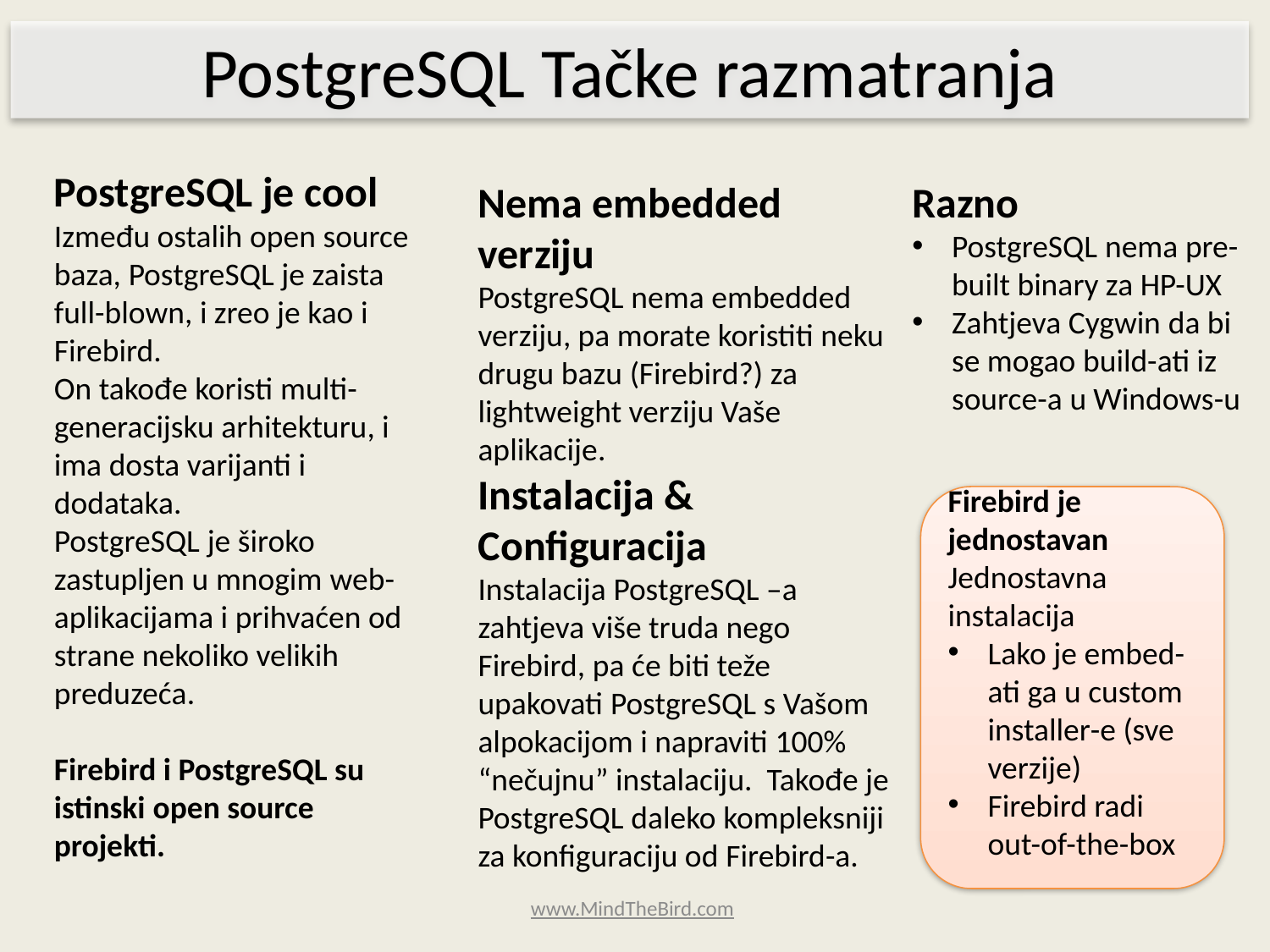

PostgreSQL Tačke razmatranja
PostgreSQL je cool
Između ostalih open source baza, PostgreSQL je zaista full-blown, i zreo je kao i Firebird.
On takođe koristi multi-generacijsku arhitekturu, i ima dosta varijanti i dodataka.
PostgreSQL je široko zastupljen u mnogim web-aplikacijama i prihvaćen od strane nekoliko velikih preduzeća.

Firebird i PostgreSQL su istinski open source projekti.
Nema embedded verziju
PostgreSQL nema embedded verziju, pa morate koristiti neku drugu bazu (Firebird?) za lightweight verziju Vaše aplikacije.
Instalacija & Configuracija
Instalacija PostgreSQL –a zahtjeva više truda nego Firebird, pa će biti teže upakovati PostgreSQL s Vašom alpokacijom i napraviti 100% “nečujnu” instalaciju.  Takođe je PostgreSQL daleko kompleksniji za konfiguraciju od Firebird-a.
Razno
PostgreSQL nema pre-built binary za HP-UX
Zahtjeva Cygwin da bi se mogao build-ati iz source-a u Windows-u
Firebird je jednostavan Jednostavna instalacija
Lako je embed-ati ga u custom installer-e (sve verzije)
Firebird radi out-of-the-box

www.MindTheBird.com